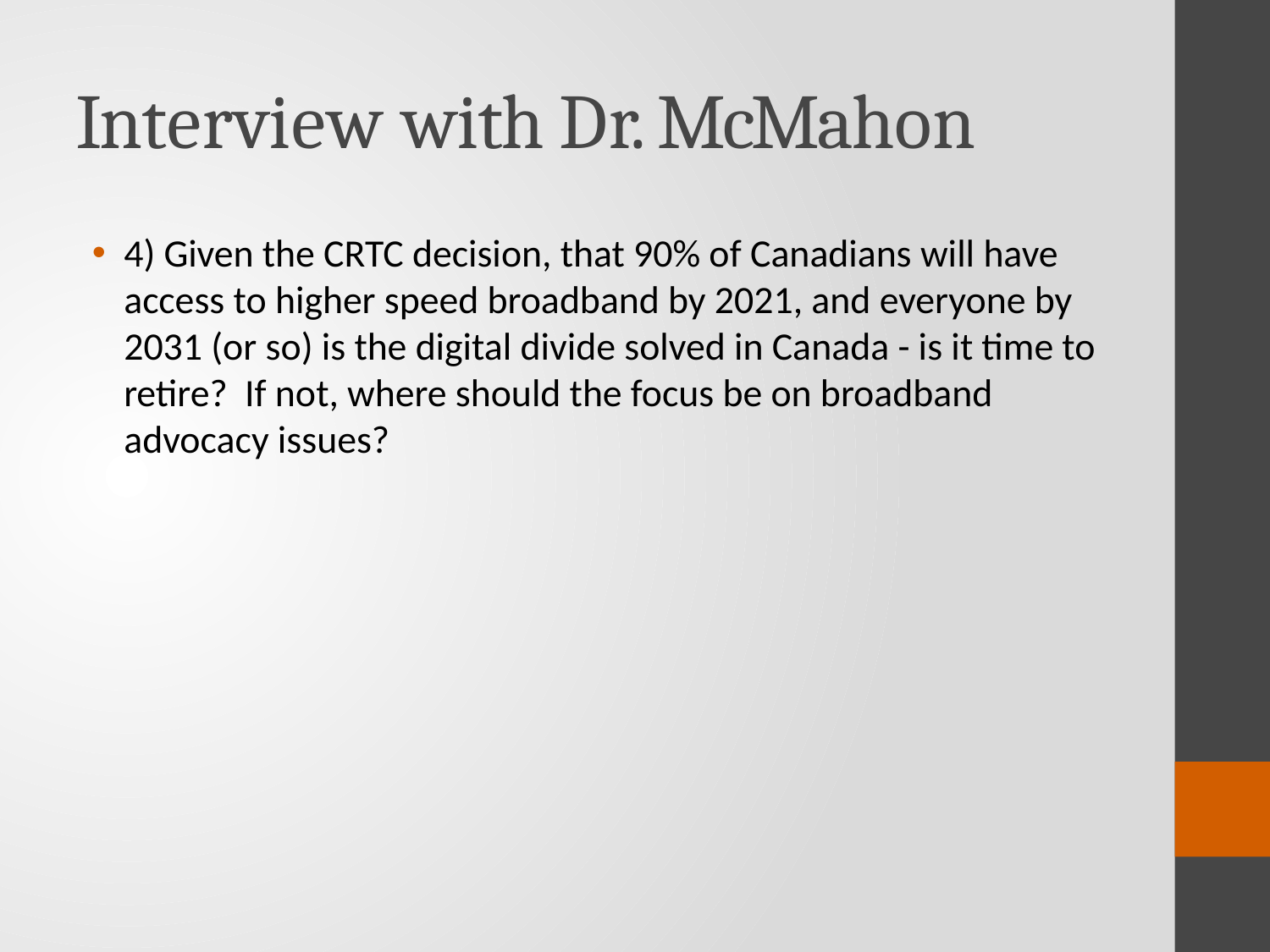

# Interview with Dr. McMahon
4) Given the CRTC decision, that 90% of Canadians will have access to higher speed broadband by 2021, and everyone by 2031 (or so) is the digital divide solved in Canada - is it time to retire?  If not, where should the focus be on broadband advocacy issues?